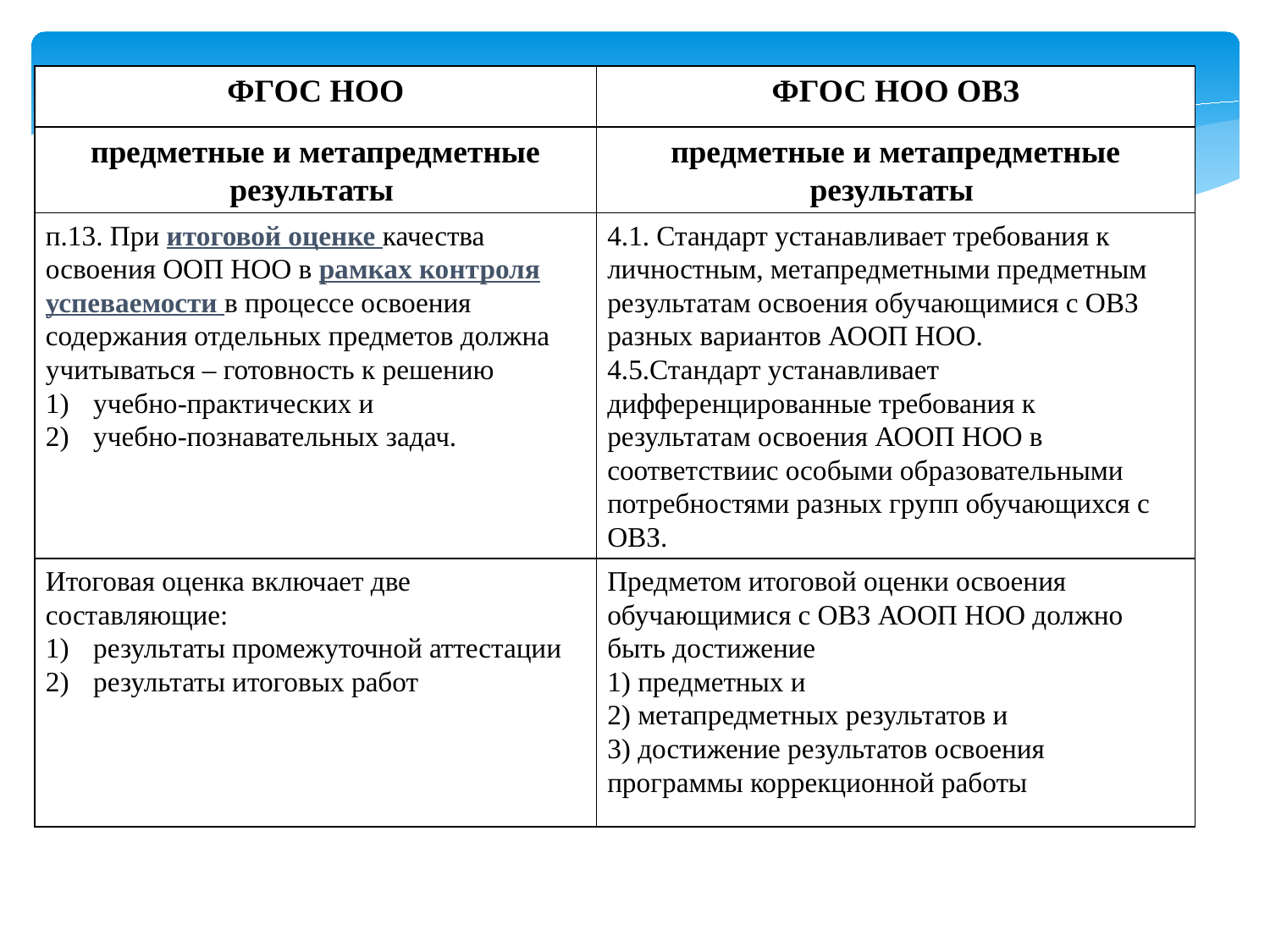

| ФГОС НОО | ФГОС НОО ОВЗ |
| --- | --- |
| предметные и метапредметные результаты | предметные и метапредметные результаты |
| п.13. При итоговой оценке качества освоения ООП НОО в рамках контроля успеваемости в процессе освоения содержания отдельных предметов должна учитываться – готовность к решению учебно-практических и учебно-познавательных задач. | 4.1. Стандарт устанавливает требования к личностным, метапредметными предметным результатам освоения обучающимися с ОВЗ разных вариантов АООП НОО. 4.5.Стандарт устанавливает дифференцированные требования к результатам освоения АООП НОО в соответствиис особыми образовательными потребностями разных групп обучающихся с ОВЗ. |
| Итоговая оценка включает две составляющие: результаты промежуточной аттестации результаты итоговых работ | Предметом итоговой оценки освоения обучающимися с ОВЗ АООП НОО должно быть достижение 1) предметных и 2) метапредметных результатов и 3) достижение результатов освоения программы коррекционной работы |